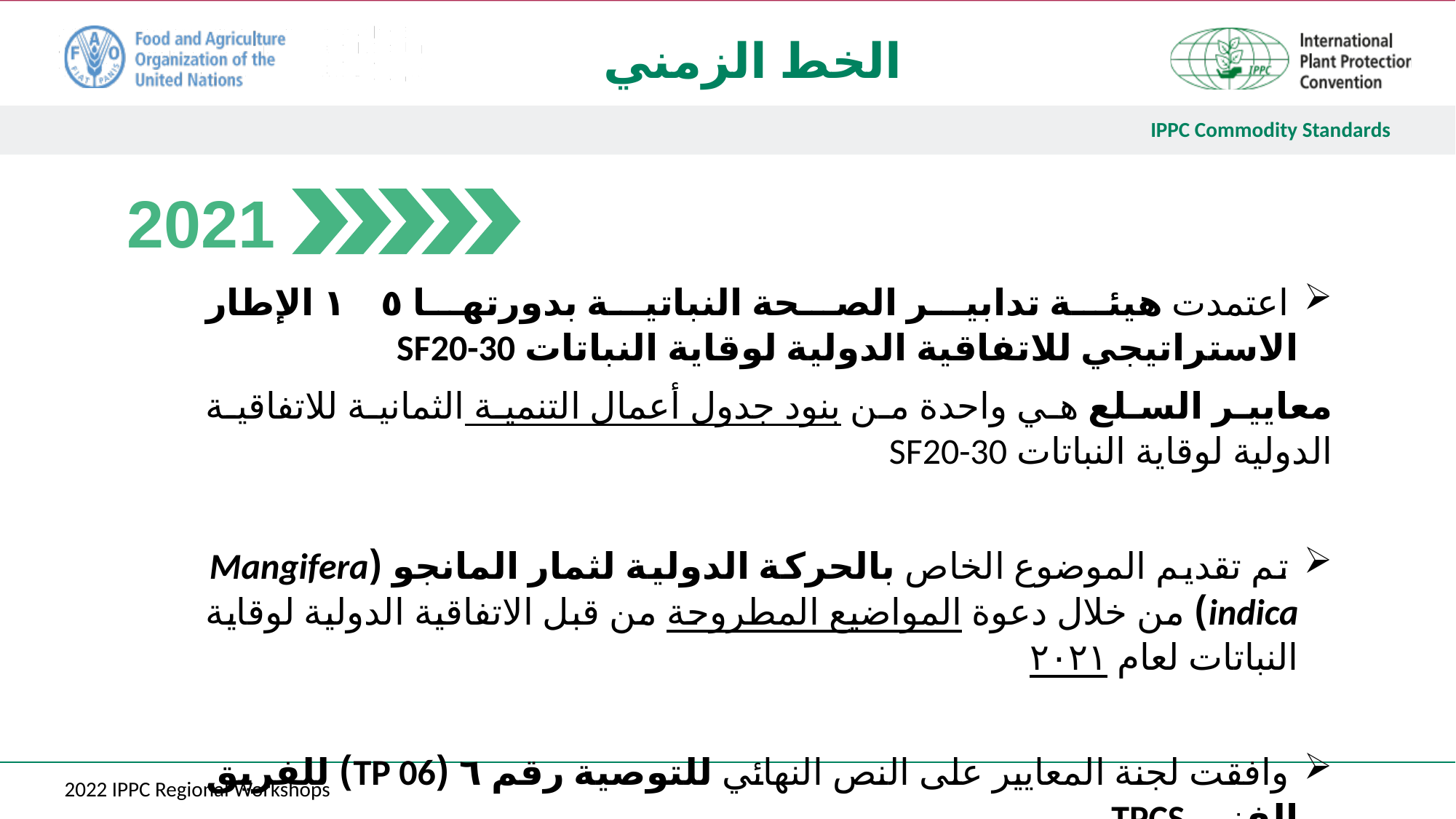

# الخط الزمني
2021

 اعتمدت هيئة تدابير الصحة النباتية بدورتها ١٥ الإطار الاستراتيجي للاتفاقية الدولية لوقاية النباتات SF20-30
معايير السلع هي واحدة من بنود جدول أعمال التنمية الثمانية للاتفاقية الدولية لوقاية النباتات SF20-30

 تم تقديم الموضوع الخاص بالحركة الدولية لثمار المانجو (Mangifera indica) من خلال دعوة المواضيع المطروحة من قبل الاتفاقية الدولية لوقاية النباتات لعام ٢٠٢١

 وافقت لجنة المعايير على النص النهائي للتوصية رقم ٦ (TP 06) للفريق الفني TPCS